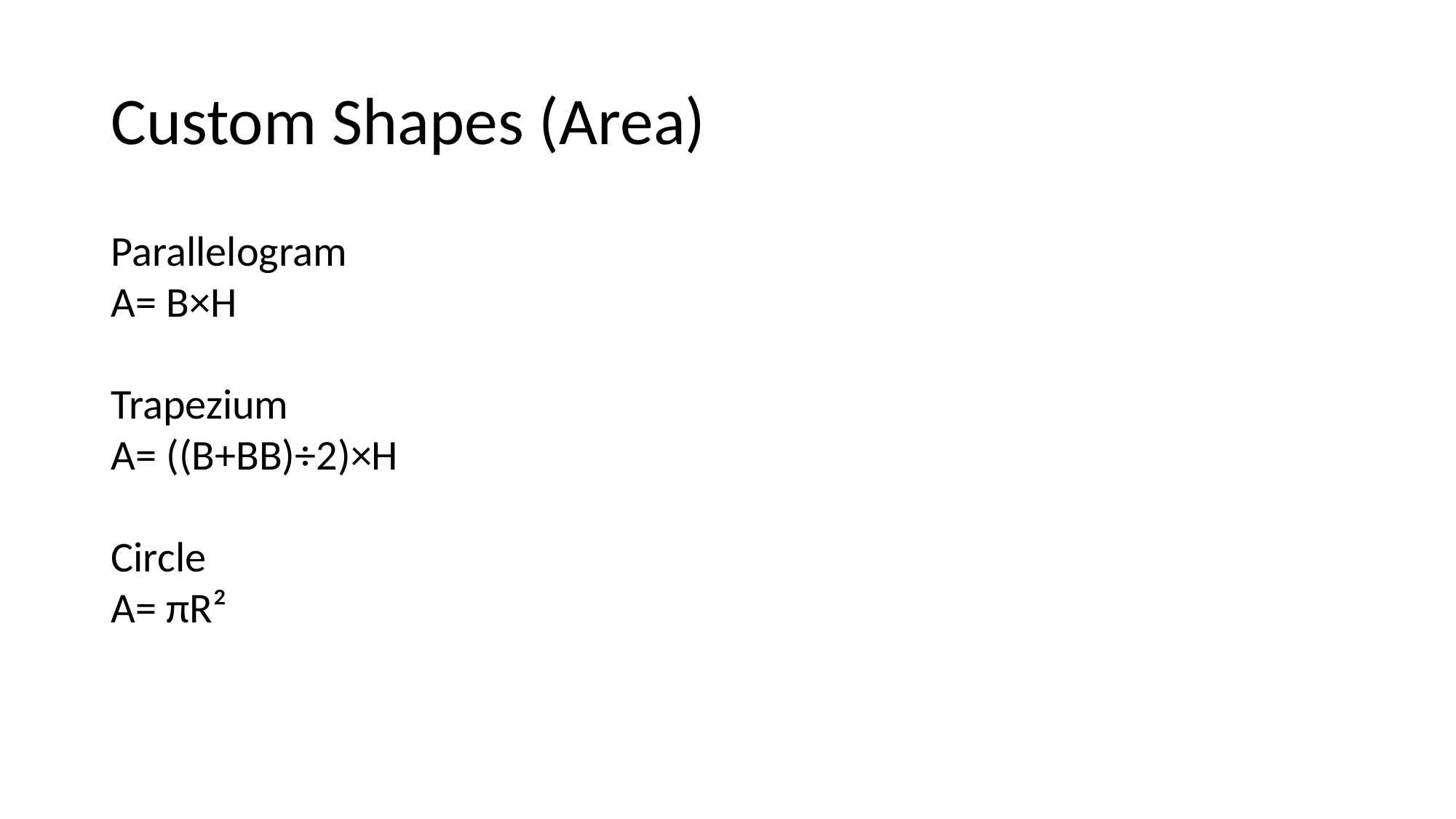

# Custom Shapes (Area)
Parallelogram
A= B×H

Trapezium
A= ((B+BB)÷2)×H

Circle
A= πR²